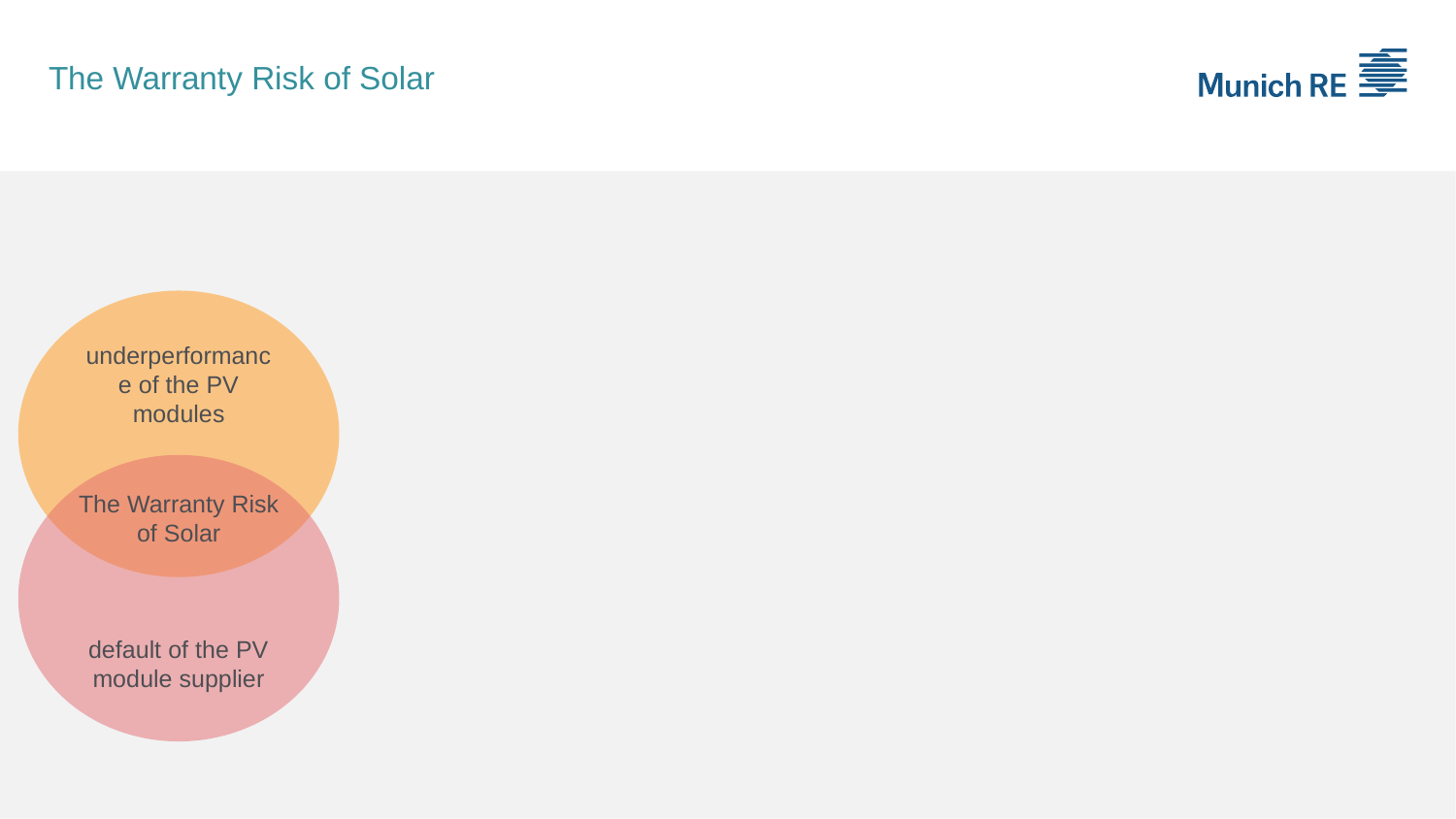

# The Warranty Risk of Solar
underperformance of the PV modules
default of the PV module supplier
The Warranty Risk of Solar